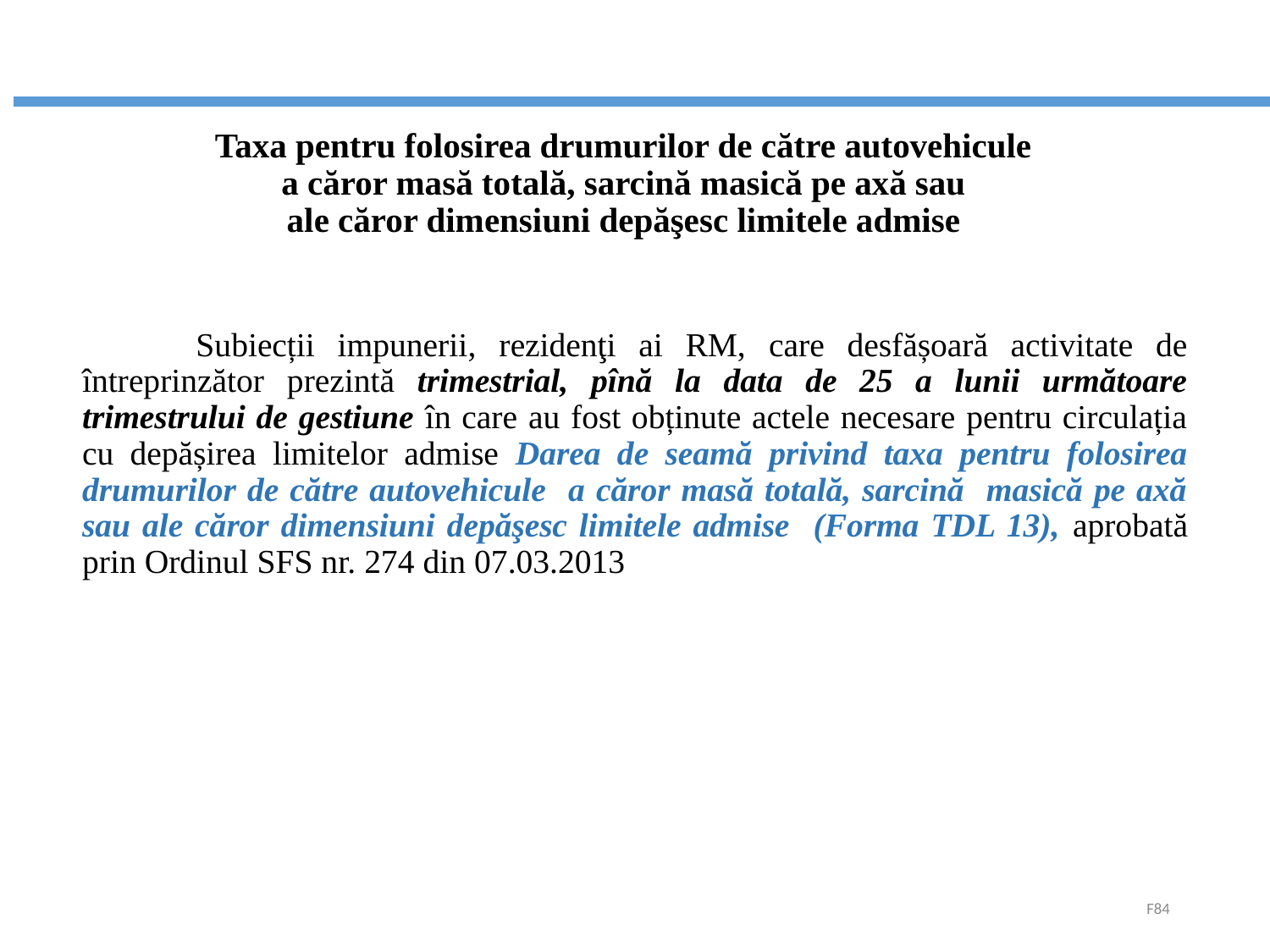

# Taxa pentru folosirea drumurilor de către autovehicule a căror masă totală, sarcină masică pe axă sau ale căror dimensiuni depăşesc limitele admise

     Subiecții impunerii, rezidenţi ai RM, care desfășoară activitate de întreprinzător prezintă trimestrial, pînă la data de 25 a lunii următoare trimestrului de gestiune în care au fost obținute actele necesare pentru circulația cu depășirea limitelor admise Darea de seamă privind taxa pentru folosirea drumurilor de către autovehicule  a căror masă totală, sarcină  masică pe axă sau ale căror dimensiuni depăşesc limitele admise  (Forma TDL 13), aprobată prin Ordinul SFS nr. 274 din 07.03.2013

F84